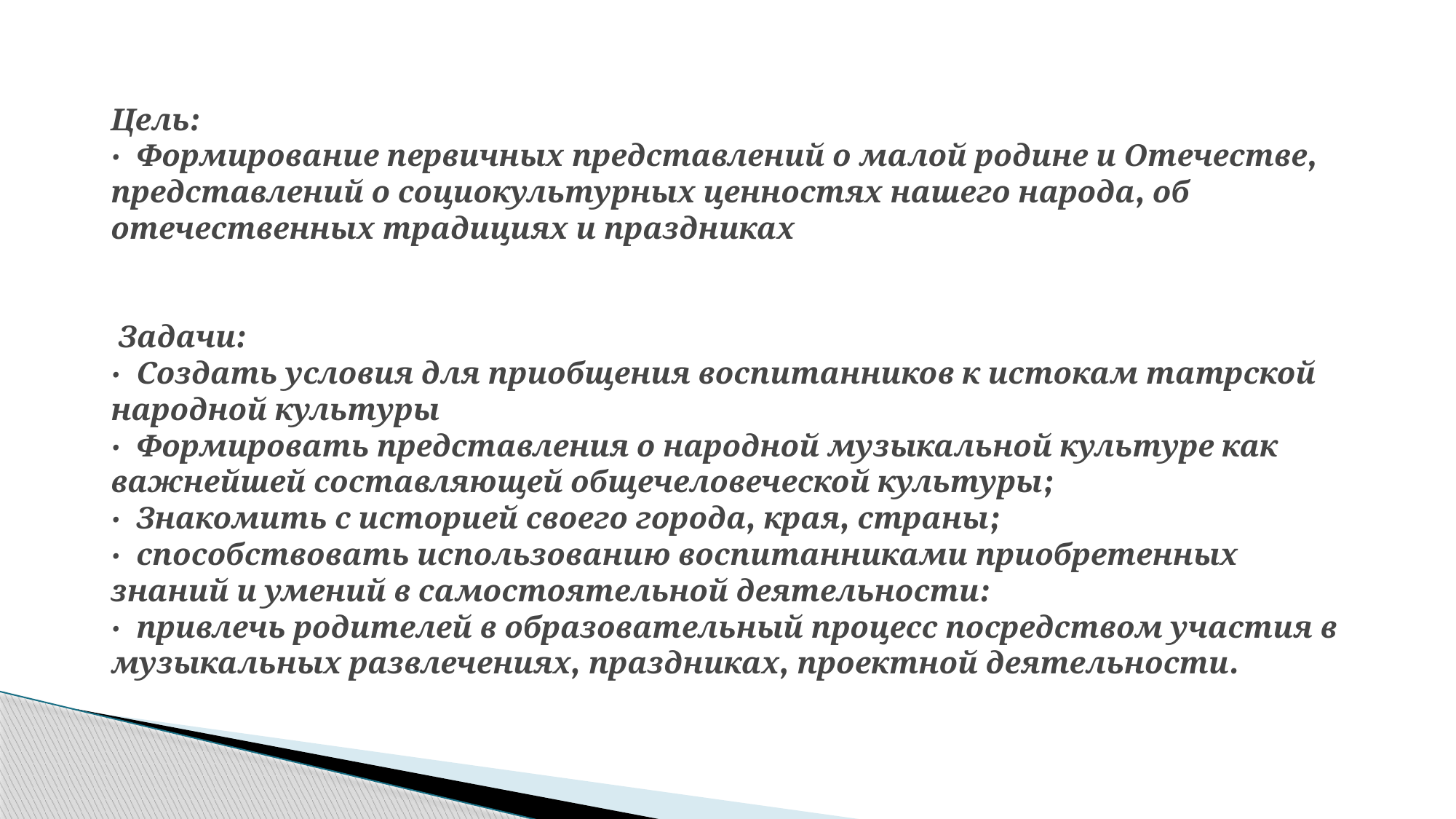

# Цель: ·  Формирование первичных представлений о малой родине и Отечестве, представлений о социокультурных ценностях нашего народа, об отечественных традициях и праздниках Задачи: ·  Создать условия для приобщения воспитанников к истокам татрской народной культуры ·  Формировать представления о народной музыкальной культуре как важнейшей составляющей общечеловеческой культуры; ·  Знакомить с историей своего города, края, страны; ·  способствовать использованию воспитанниками приобретенных знаний и умений в самостоятельной деятельности: ·  привлечь родителей в образовательный процесс посредством участия в музыкальных развлечениях, праздниках, проектной деятельности.